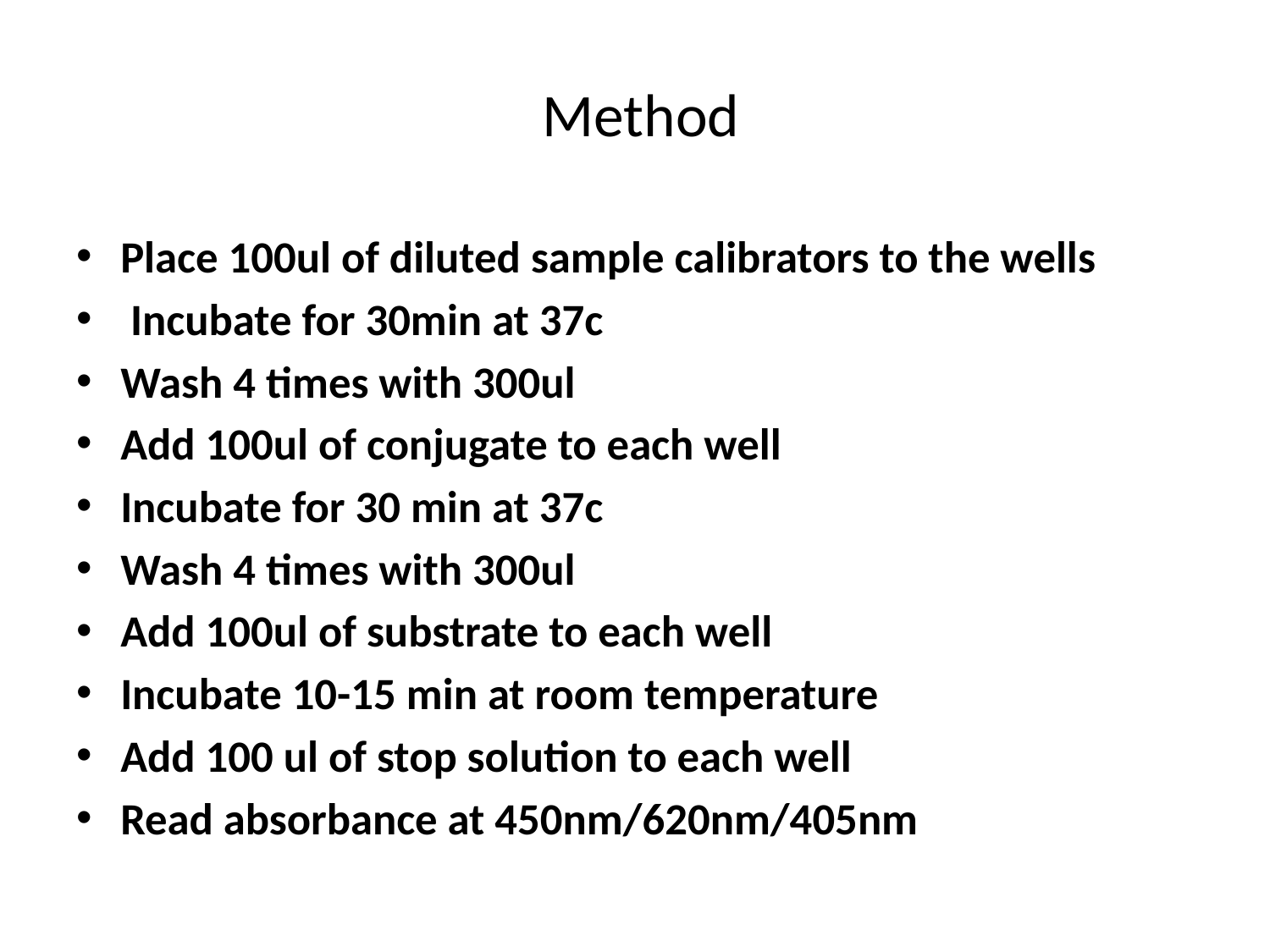

# Method
Place 100ul of diluted sample calibrators to the wells
 Incubate for 30min at 37c
Wash 4 times with 300ul
Add 100ul of conjugate to each well
Incubate for 30 min at 37c
Wash 4 times with 300ul
Add 100ul of substrate to each well
Incubate 10-15 min at room temperature
Add 100 ul of stop solution to each well
Read absorbance at 450nm/620nm/405nm